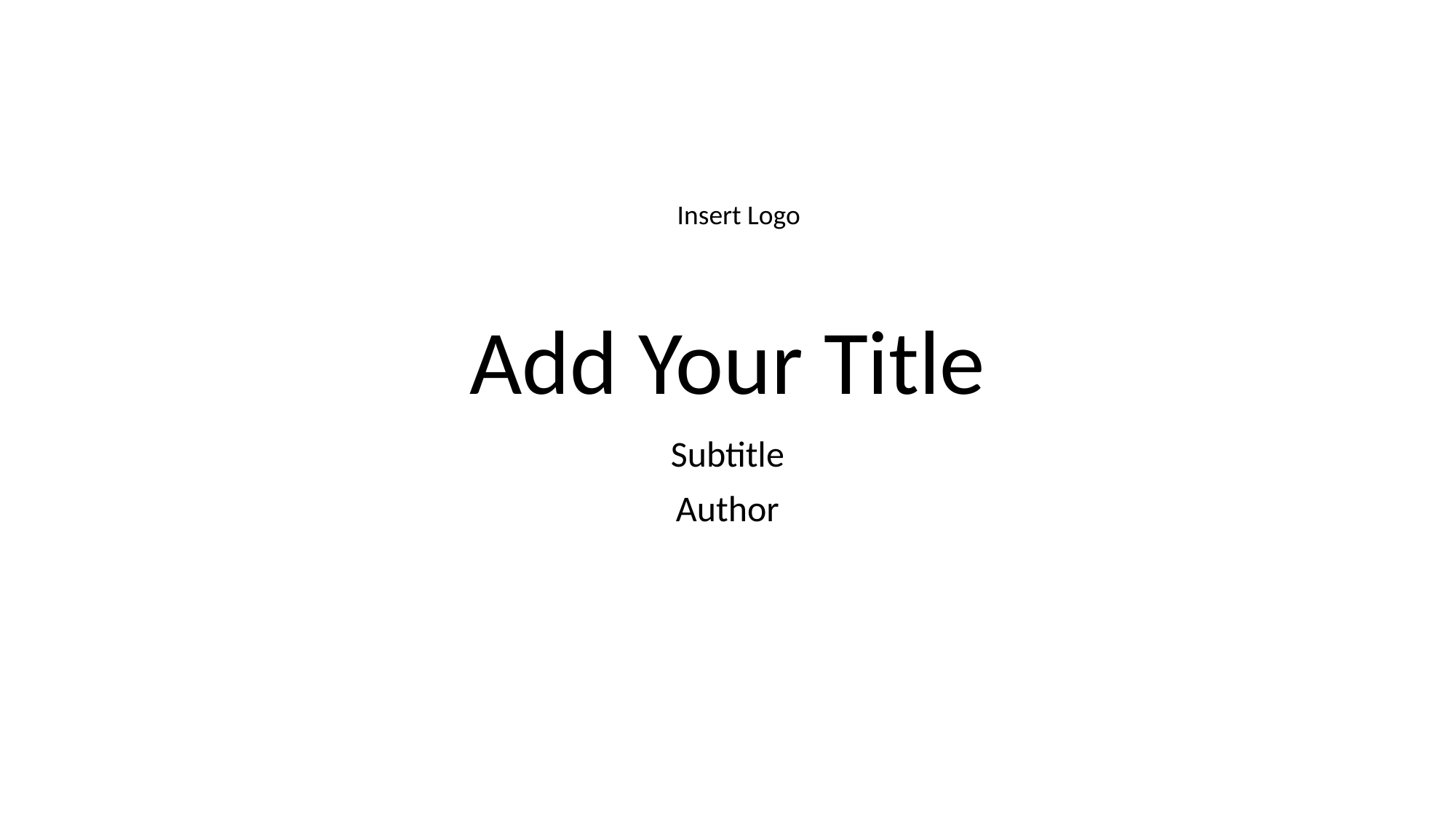

# Add Your Title
Insert Logo
Subtitle
Author